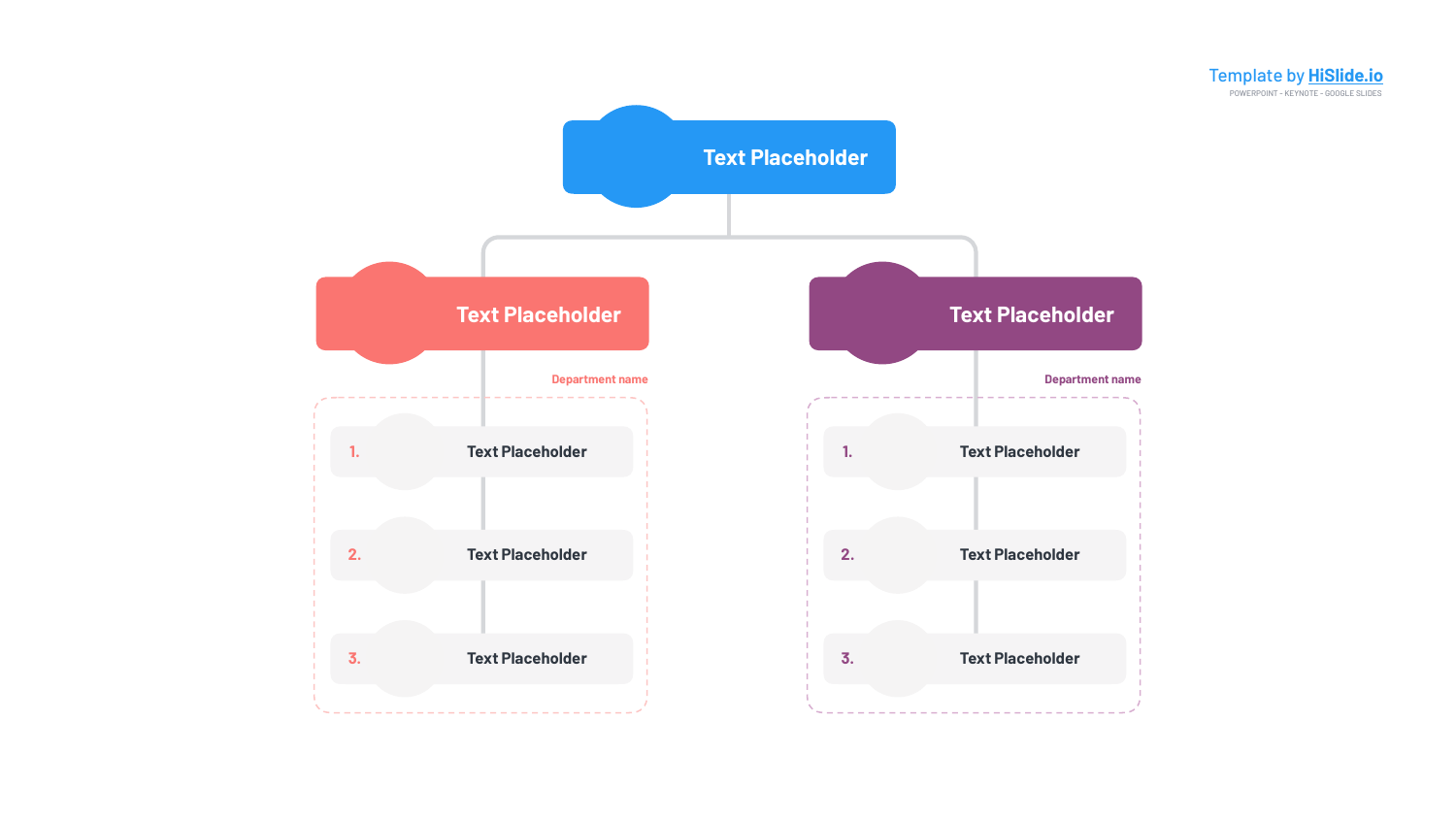

Template by HiSlide.io
POWERPOINT - KEYNOTE - GOOGLE SLIDES

Text Placeholder

Text Placeholder
Text Placeholder
Department name
Department name

1.
Text Placeholder
1.
Text Placeholder

2.
Text Placeholder
2.
Text Placeholder

3.
Text Placeholder
3.
Text Placeholder